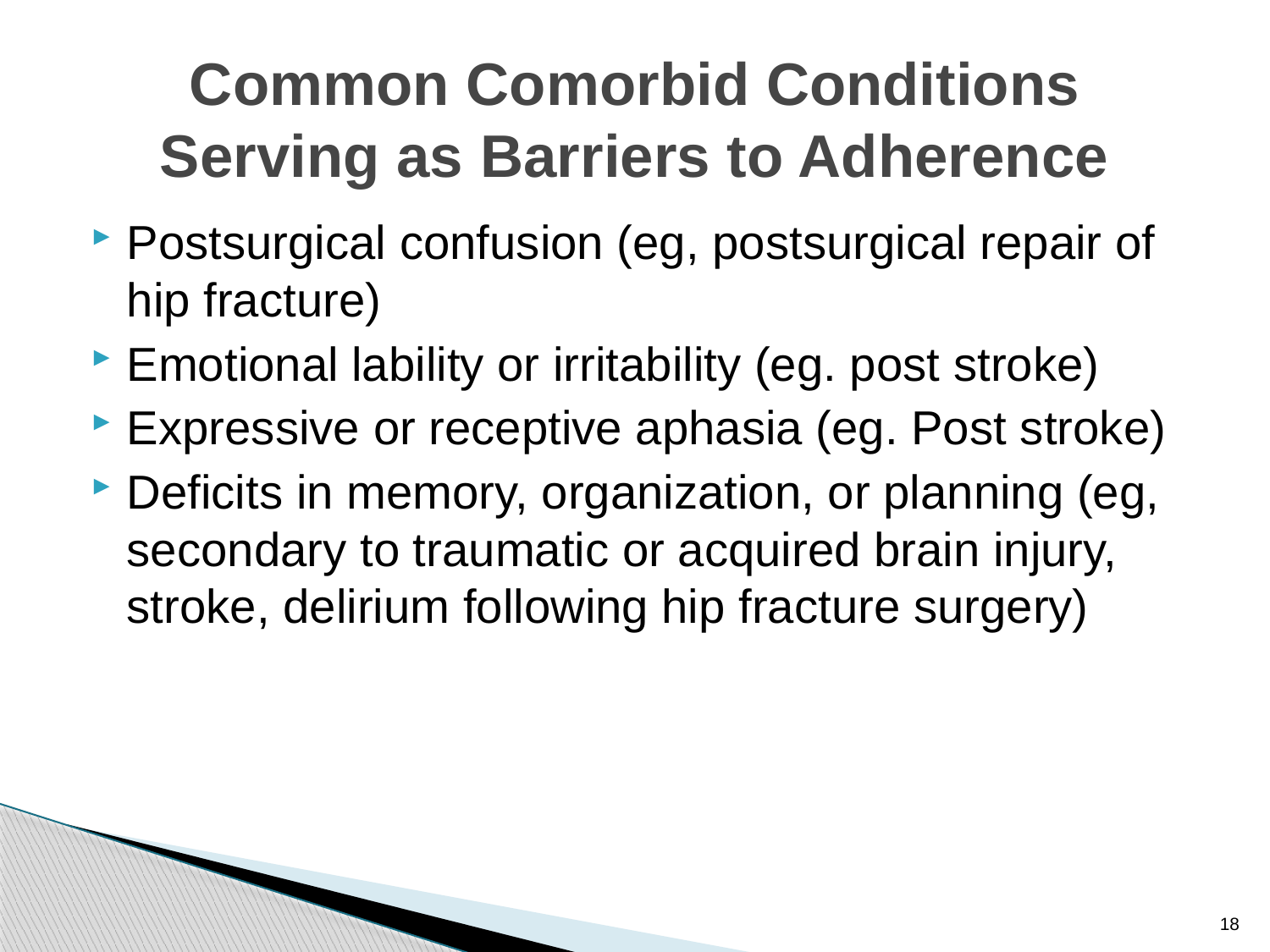

# Common Comorbid Conditions Serving as Barriers to Adherence
Postsurgical confusion (eg, postsurgical repair of hip fracture)
Emotional lability or irritability (eg. post stroke)
Expressive or receptive aphasia (eg. Post stroke)
Deficits in memory, organization, or planning (eg, secondary to traumatic or acquired brain injury, stroke, delirium following hip fracture surgery)
18